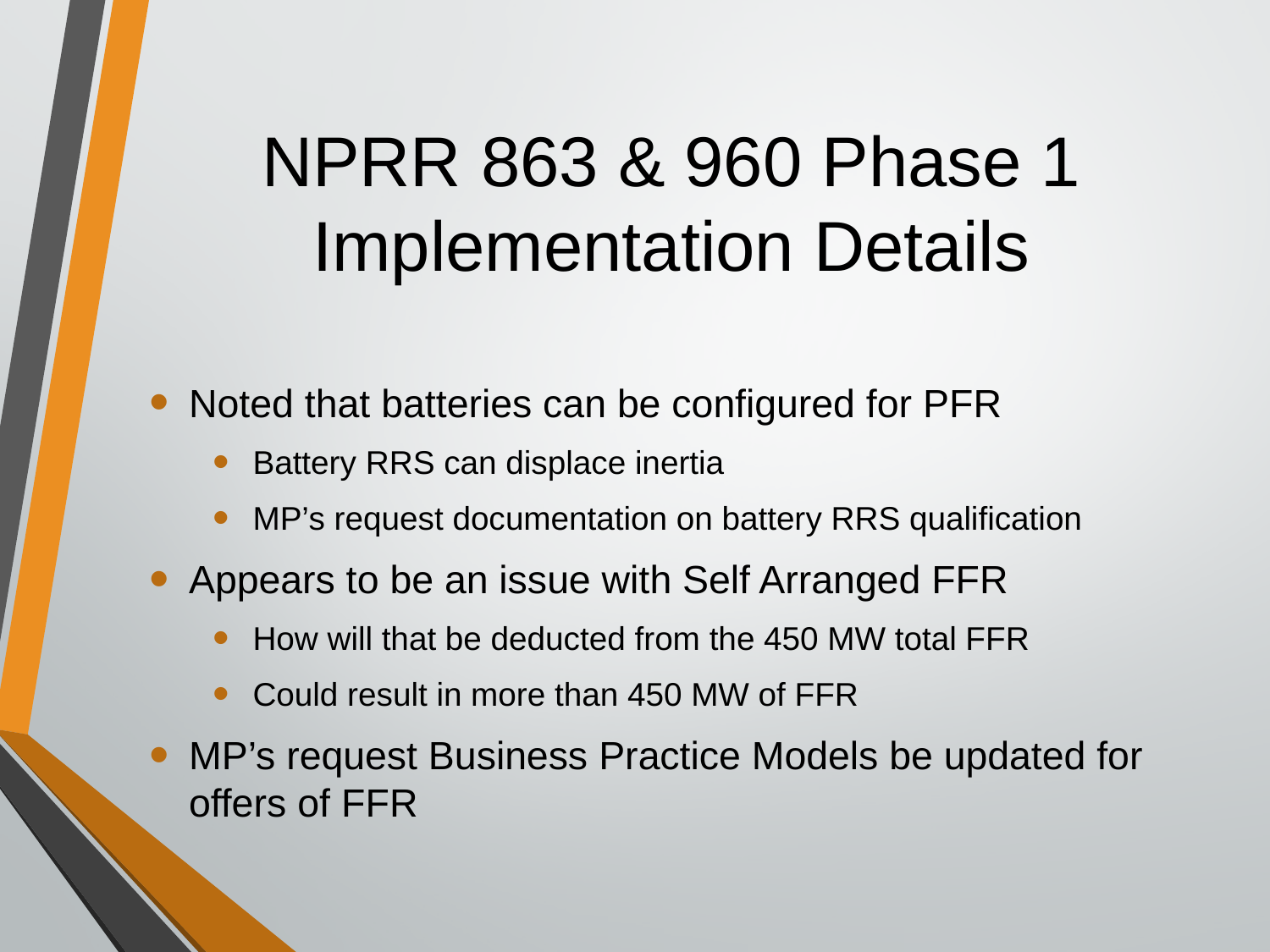

# NPRR 863 & 960 Phase 1 Implementation Details
Noted that batteries can be configured for PFR
Battery RRS can displace inertia
MP’s request documentation on battery RRS qualification
Appears to be an issue with Self Arranged FFR
How will that be deducted from the 450 MW total FFR
Could result in more than 450 MW of FFR
MP’s request Business Practice Models be updated for offers of FFR